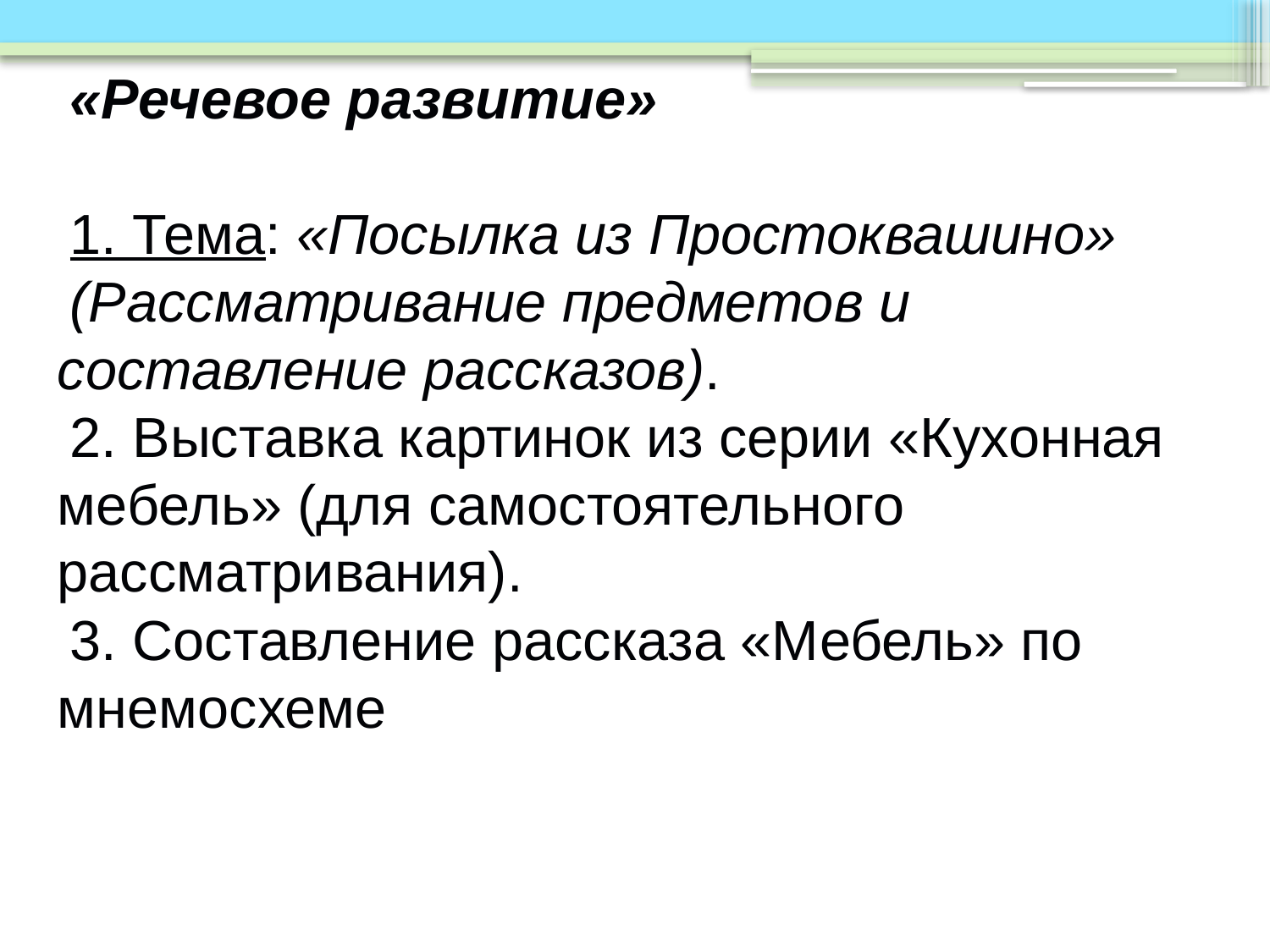

«Речевое развитие»

1. Тема: «Посылка из Простоквашино»
(Рассматривание предметов и составление рассказов).
2. Выставка картинок из серии «Кухонная мебель» (для самостоятельного рассматривания).
3. Составление рассказа «Мебель» по мнемосхеме